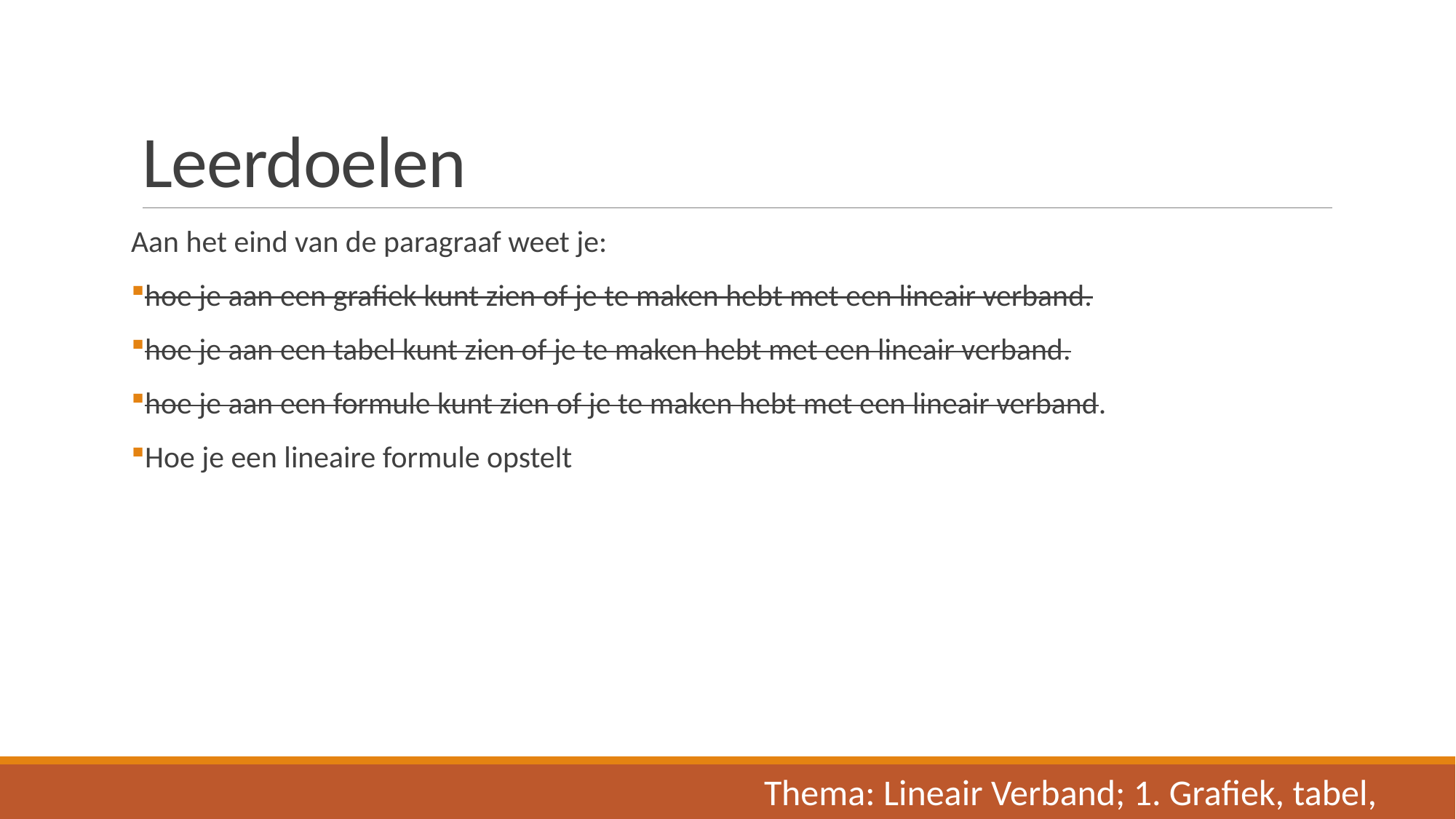

# Leerdoelen
Aan het eind van de paragraaf weet je:
hoe je aan een grafiek kunt zien of je te maken hebt met een lineair verband.
hoe je aan een tabel kunt zien of je te maken hebt met een lineair verband.
hoe je aan een formule kunt zien of je te maken hebt met een lineair verband.
Hoe je een lineaire formule opstelt

Thema: Lineair Verband; 1. Grafiek, tabel, formule